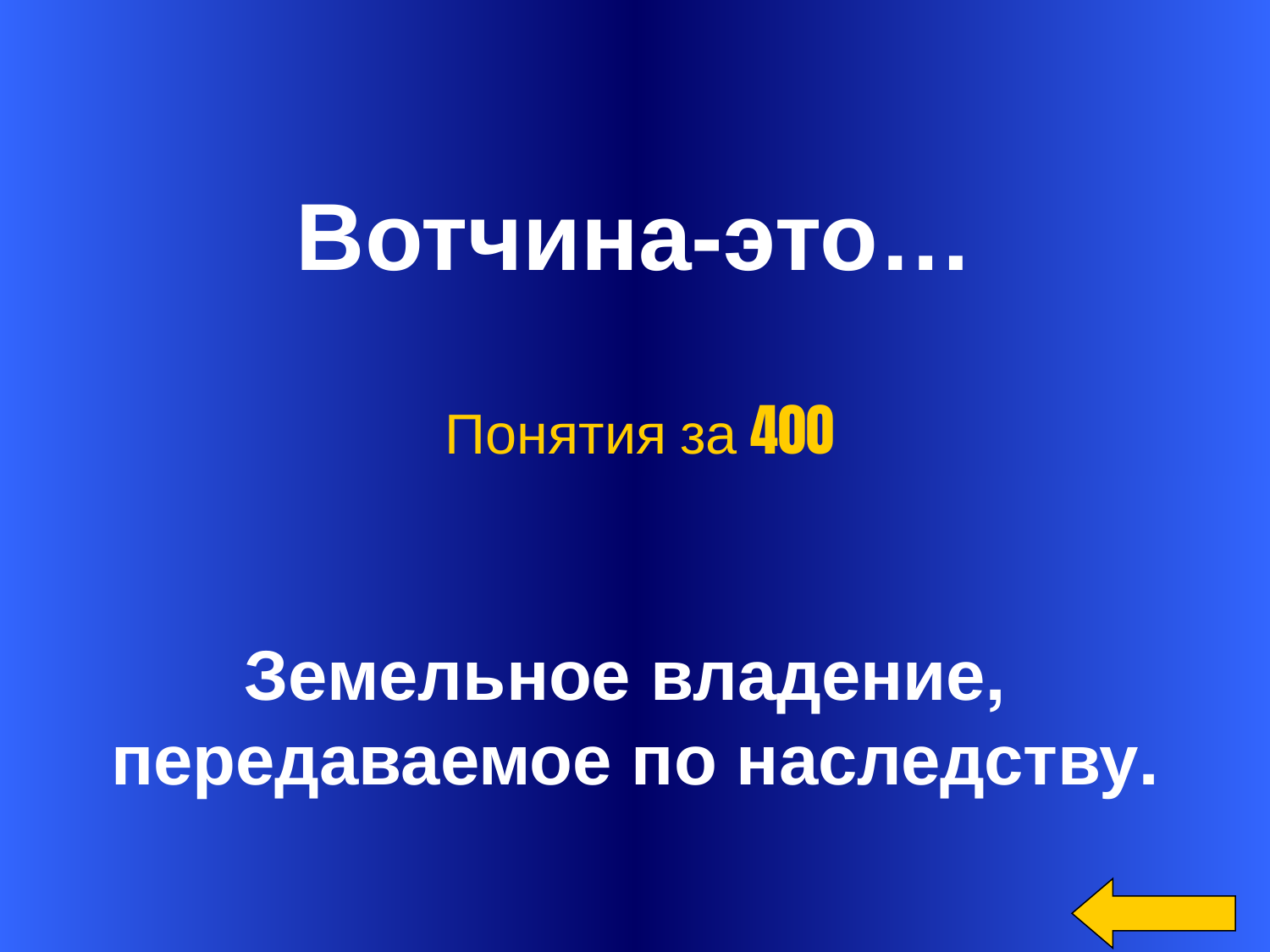

Вотчина-это…
Понятия за 400
Земельное владение,
передаваемое по наследству.